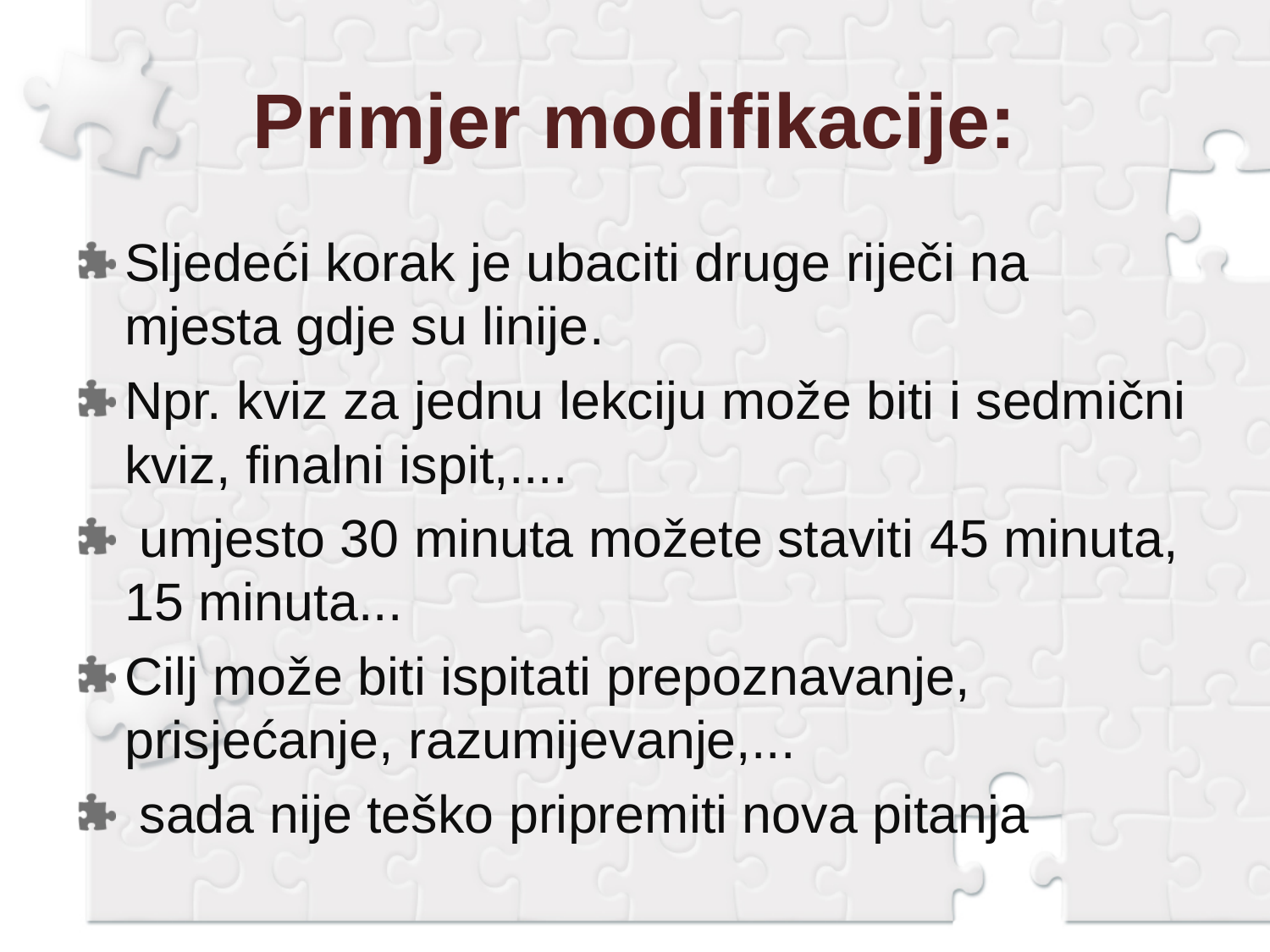

# Primjer modifikacije:
Sljedeći korak je ubaciti druge riječi na mjesta gdje su linije.
Npr. kviz za jednu lekciju može biti i sedmični kviz, finalni ispit,....
 umjesto 30 minuta možete staviti 45 minuta, 15 minuta...
Cilj može biti ispitati prepoznavanje, prisjećanje, razumijevanje,...
 sada nije teško pripremiti nova pitanja